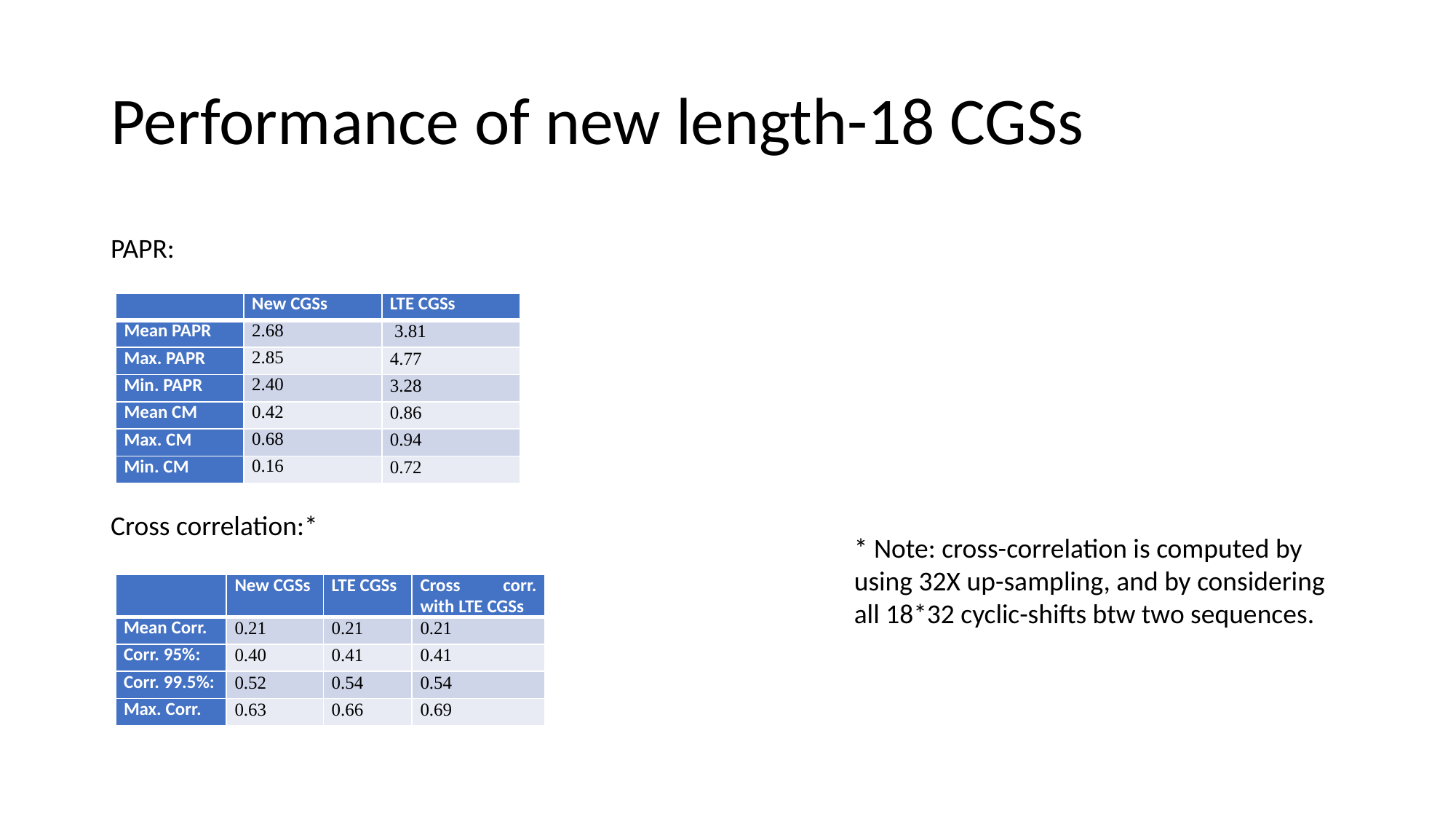

# Performance of new length-18 CGSs

PAPR:

|  | New CGSs | LTE CGSs |
| --- | --- | --- |
| Mean PAPR | 2.68 | 3.81 |
| Max. PAPR | 2.85 | 4.77 |
| Min. PAPR | 2.40 | 3.28 |
| Mean CM | 0.42 | 0.86 |
| Max. CM | 0.68 | 0.94 |
| Min. CM | 0.16 | 0.72 |
Cross correlation:*

* Note: cross-correlation is computed by using 32X up-sampling, and by considering all 18*32 cyclic-shifts btw two sequences.

|  | New CGSs | LTE CGSs | Cross corr. with LTE CGSs |
| --- | --- | --- | --- |
| Mean Corr. | 0.21 | 0.21 | 0.21 |
| Corr. 95%: | 0.40 | 0.41 | 0.41 |
| Corr. 99.5%: | 0.52 | 0.54 | 0.54 |
| Max. Corr. | 0.63 | 0.66 | 0.69 |